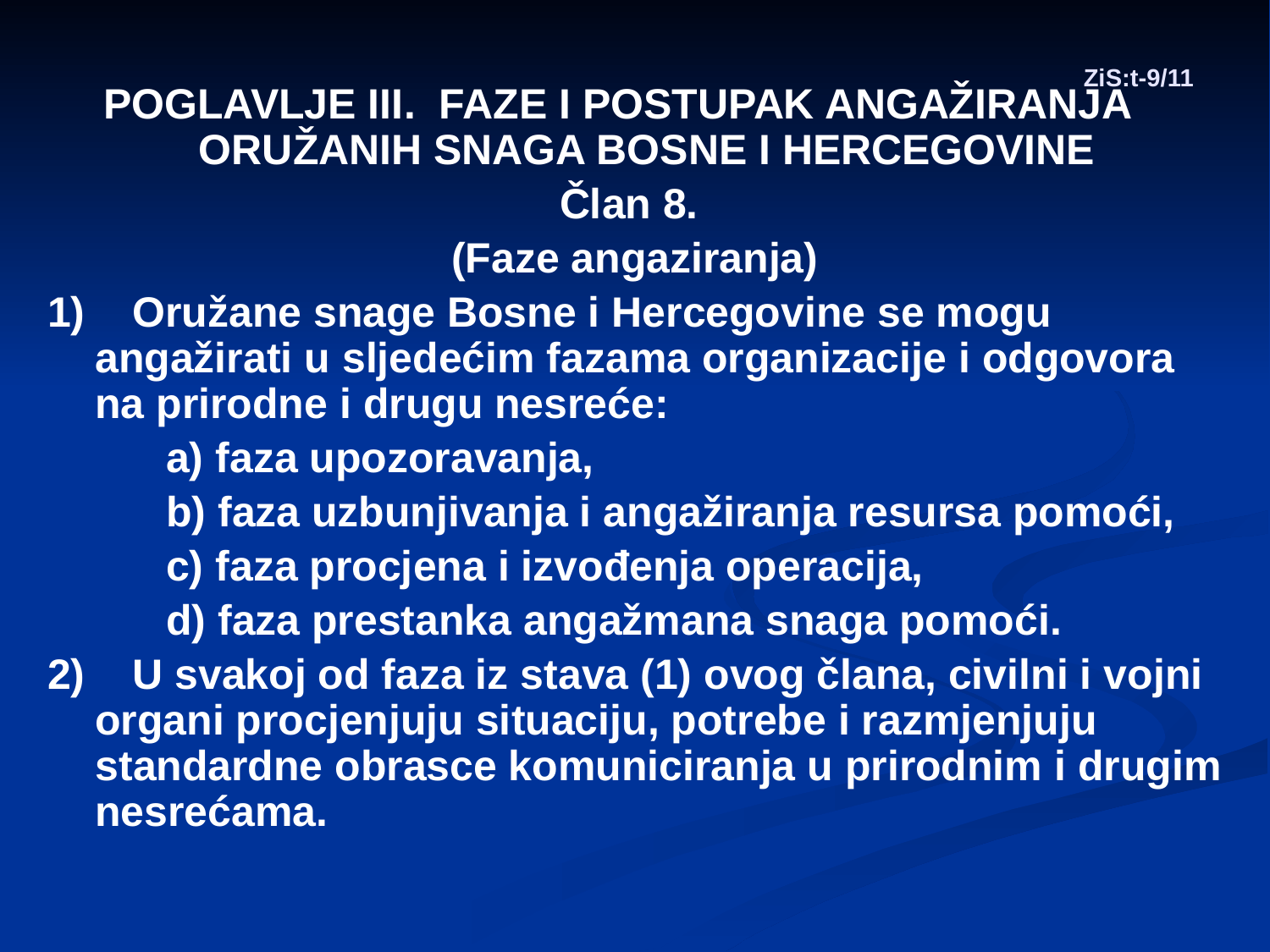

# ZiS:t-9/11
POGLAVLJE III.  FAZE I POSTUPAK ANGAŽIRANJA    ORUŽANIH SNAGA BOSNE I HERCEGOVINE
Član 8.
(Faze angaziranja)
1)    Oružane snage Bosne i Hercegovine se mogu angažirati u sljedećim fazama organizacije i odgovora na prirodne i drugu nesreće:
          a) faza upozoravanja,
          b) faza uzbunjivanja i angažiranja resursa pomoći,
          c) faza procjena i izvođenja operacija,
          d) faza prestanka angažmana snaga pomoći.
2)    U svakoj od faza iz stava (1) ovog člana, civilni i vojni organi procjenjuju situaciju, potrebe i razmjenjuju standardne obrasce komuniciranja u prirodnim i drugim nesrećama.